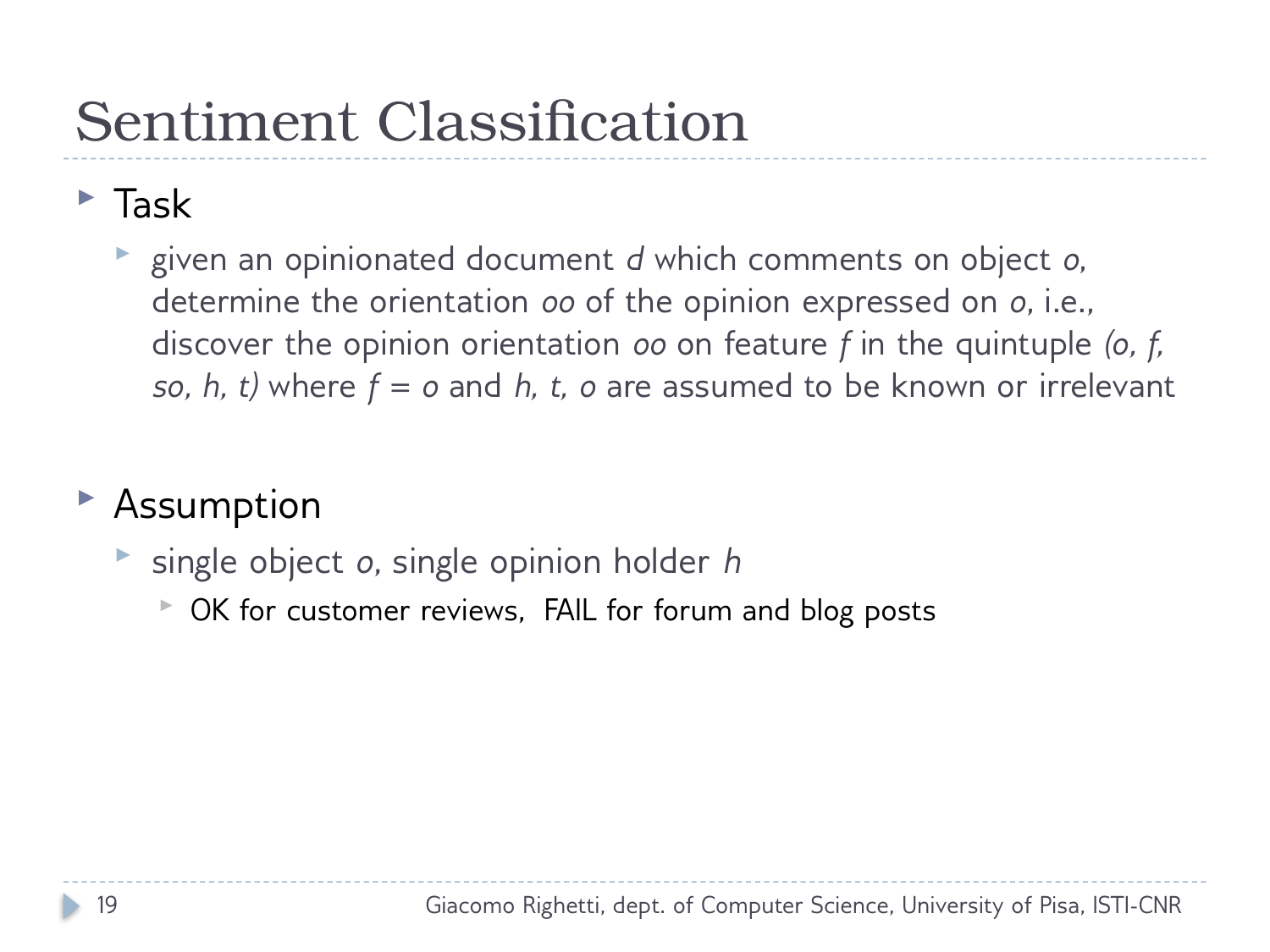

# Sentiment Classification
Task
given an opinionated document d which comments on object o, determine the orientation oo of the opinion expressed on o, i.e., discover the opinion orientation oo on feature f in the quintuple (o, f, so, h, t) where f = o and h, t, o are assumed to be known or irrelevant

Assumption
single object o, single opinion holder h
OK for customer reviews,  FAIL for forum and blog posts
19
Giacomo Righetti, dept. of Computer Science, University of Pisa, ISTI-CNR